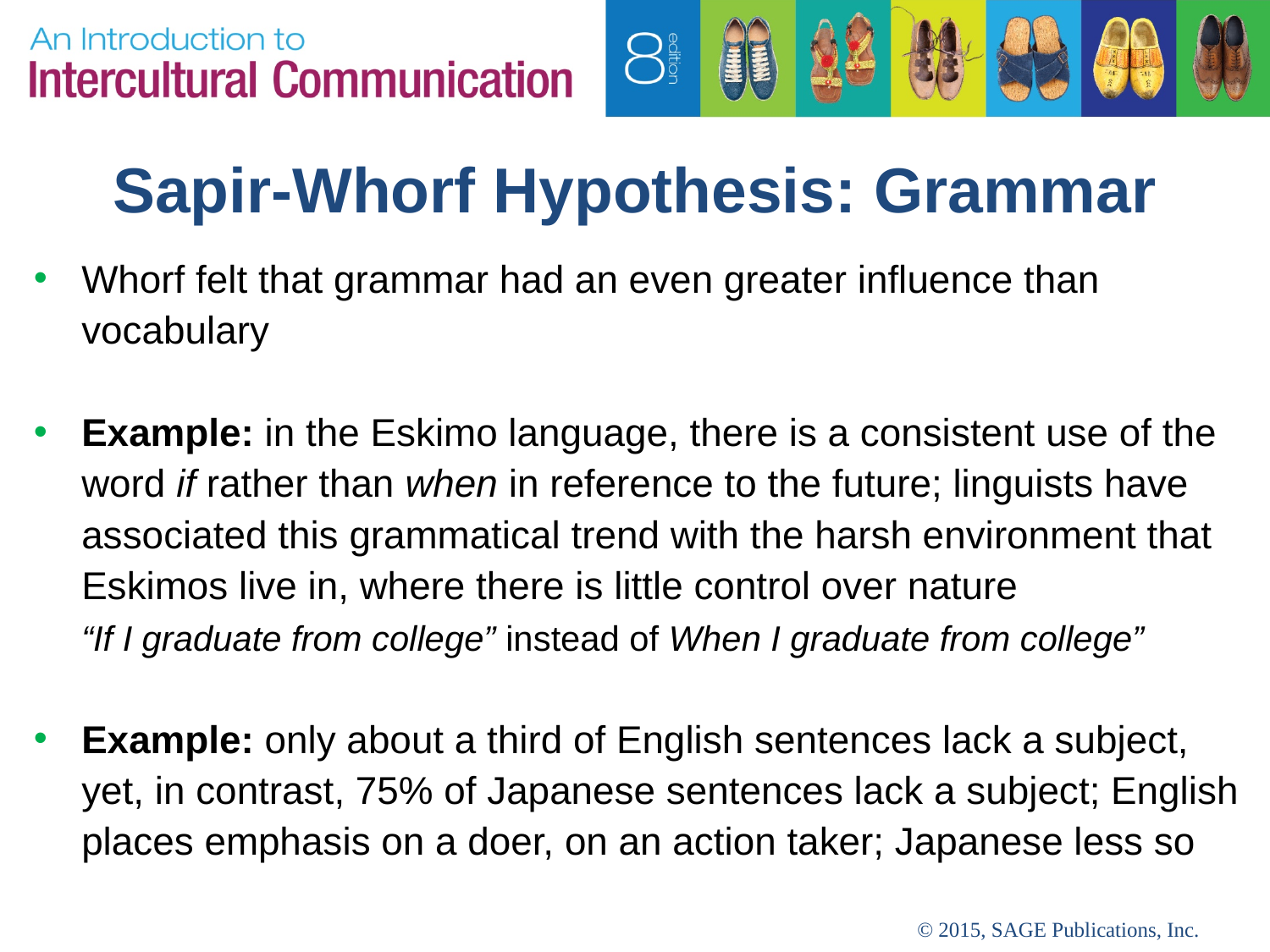

# Sapir-Whorf Hypothesis: Grammar
Whorf felt that grammar had an even greater influence than vocabulary

Example: in the Eskimo language, there is a consistent use of the word if rather than when in reference to the future; linguists have associated this grammatical trend with the harsh environment that Eskimos live in, where there is little control over nature
	“If I graduate from college” instead of When I graduate from college”

Example: only about a third of English sentences lack a subject, yet, in contrast, 75% of Japanese sentences lack a subject; English places emphasis on a doer, on an action taker; Japanese less so
© 2015, SAGE Publications, Inc.